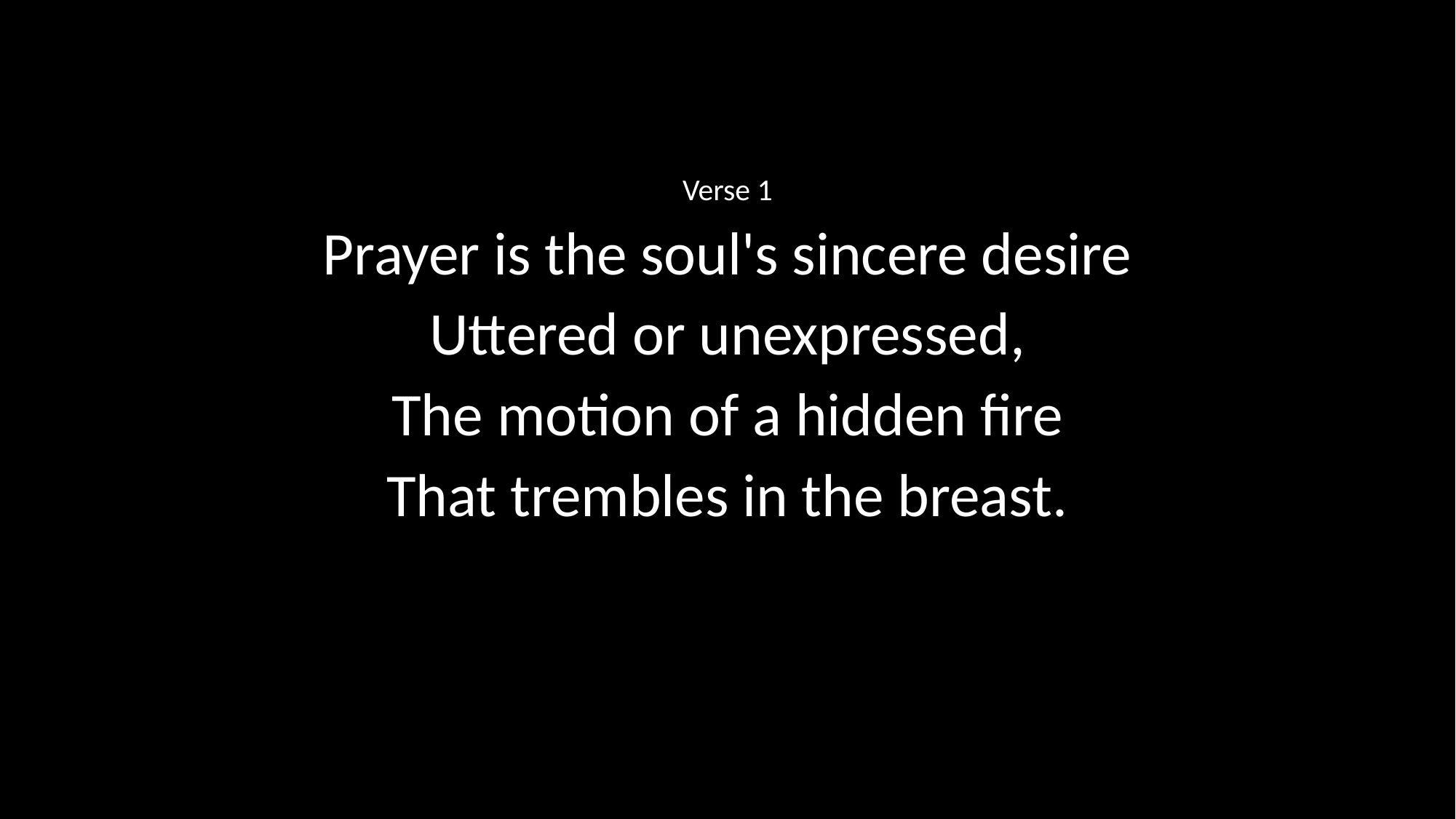

Verse 1
Prayer is the soul's sincere desire
Uttered or unexpressed,
The motion of a hidden fire
That trembles in the breast.